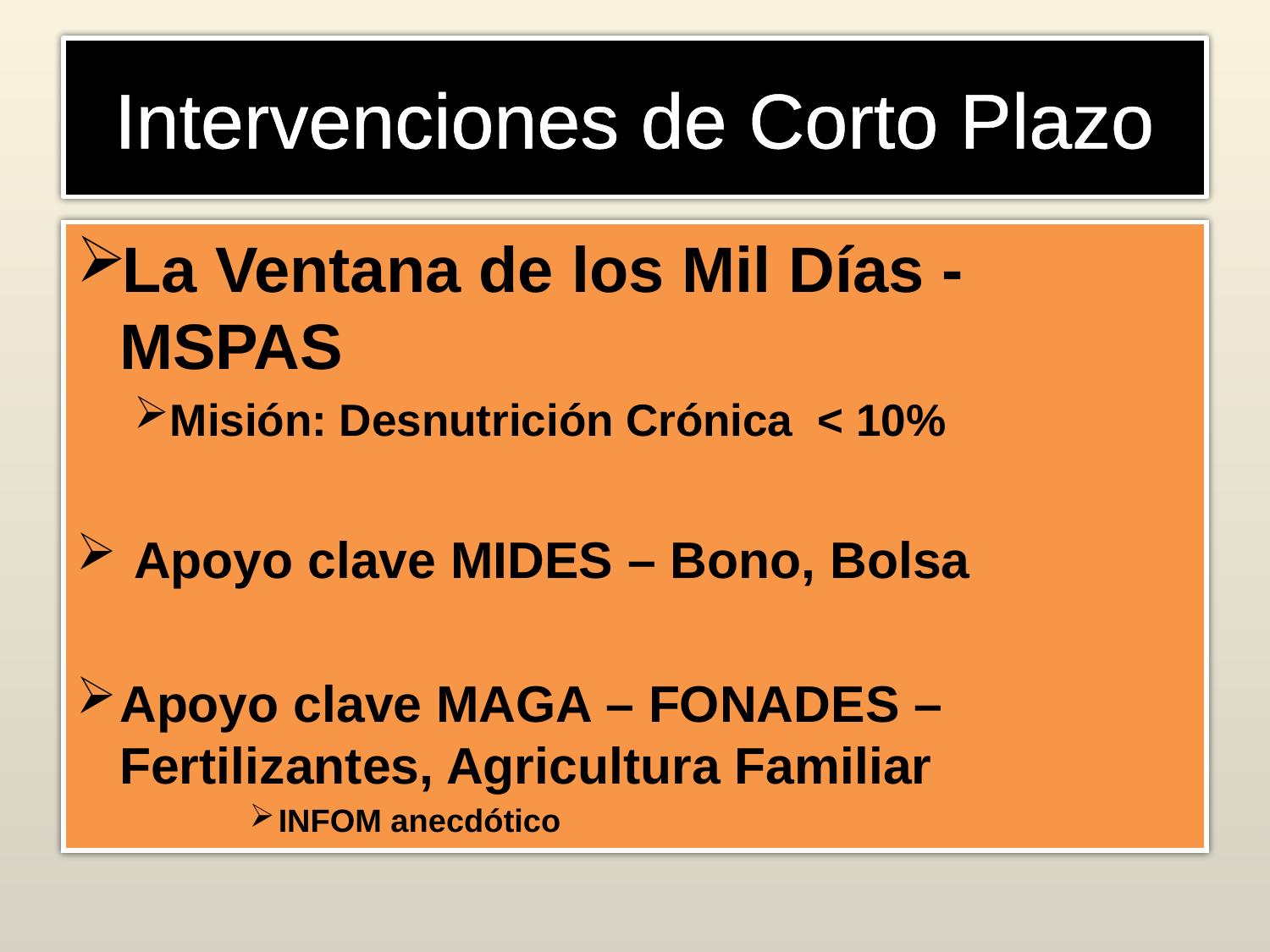

# Intervenciones de Corto Plazo
La Ventana de los Mil Días - MSPAS
Misión: Desnutrición Crónica  < 10%

 Apoyo clave MIDES – Bono, Bolsa

Apoyo clave MAGA – FONADES – Fertilizantes, Agricultura Familiar
INFOM anecdótico